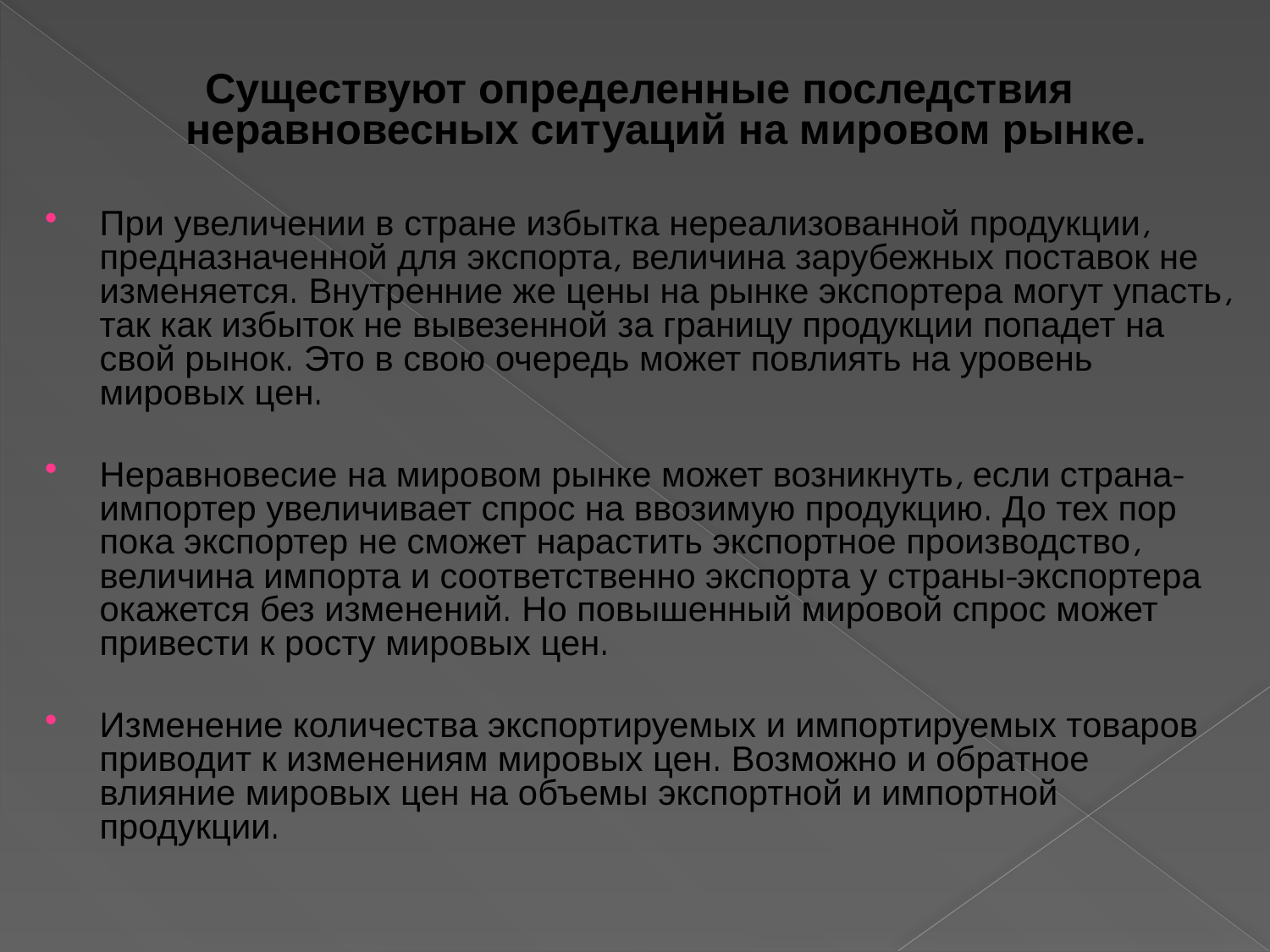

Существуют определенные последствия неравновесных ситуаций на мировом рынке.

При увеличении в стране избытка нереализованной продукции, предназначенной для экспорта, величина зарубежных поставок не изменяется. Внутренние же цены на рынке экспортера могут упасть, так как избыток не вывезенной за границу продукции попадет на свой рынок. Это в свою очередь может повлиять на уровень мировых цен.

Неравновесие на мировом рынке может возникнуть, если страна-импортер увеличивает спрос на ввозимую продукцию. До тех пор пока экспортер не сможет нарастить экспортное производство, величина импорта и соответственно экспорта у страны-экспортера окажется без изменений. Но повышенный мировой спрос может привести к росту мировых цен.

Изменение количества экспортируемых и импортируемых товаров приводит к изменениям мировых цен. Возможно и обратное влияние мировых цен на объемы экспортной и импортной продукции.